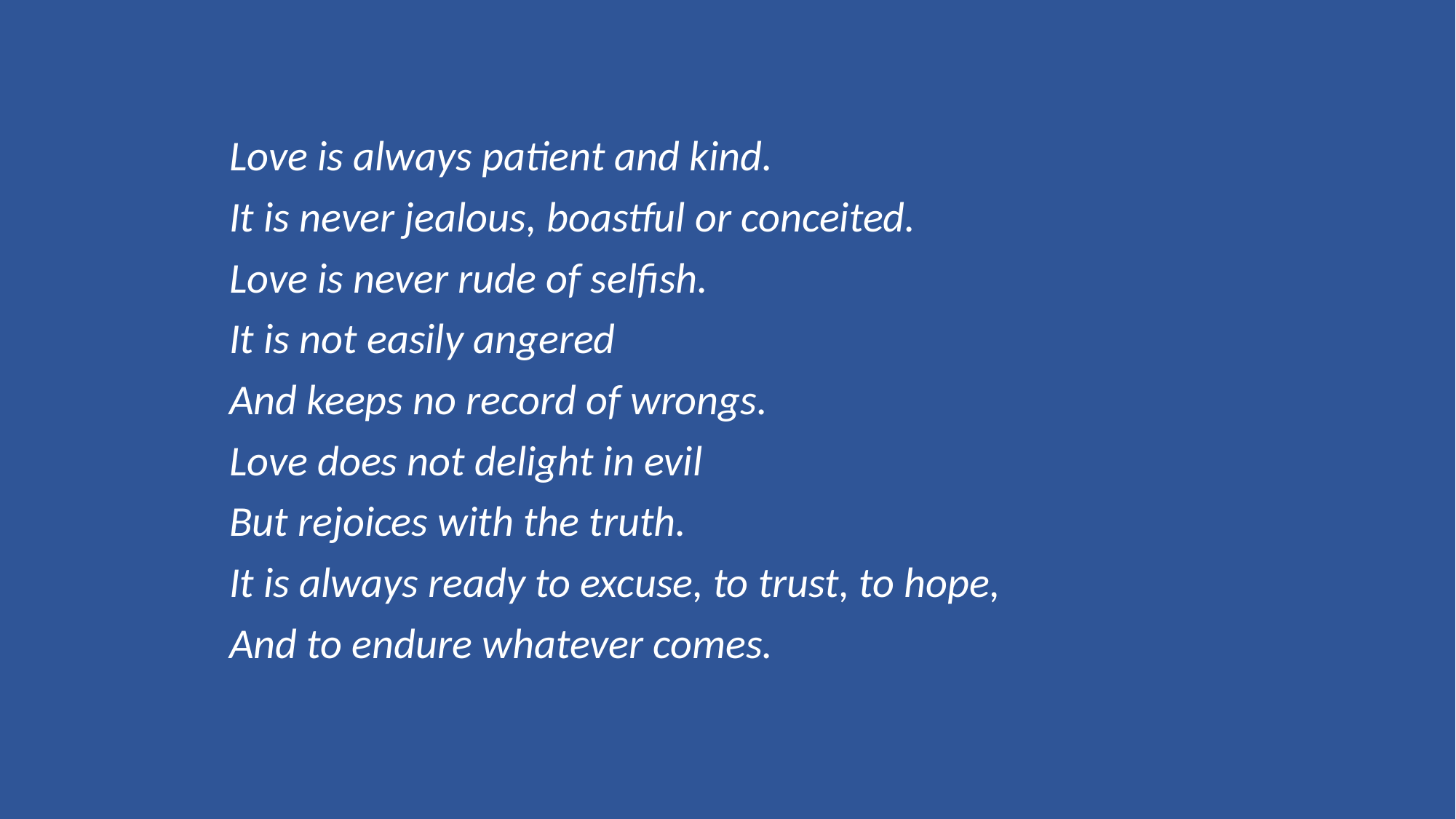

Love is always patient and kind.
It is never jealous, boastful or conceited.
Love is never rude of selfish.
It is not easily angered
And keeps no record of wrongs.
Love does not delight in evil
But rejoices with the truth.
It is always ready to excuse, to trust, to hope,
And to endure whatever comes.